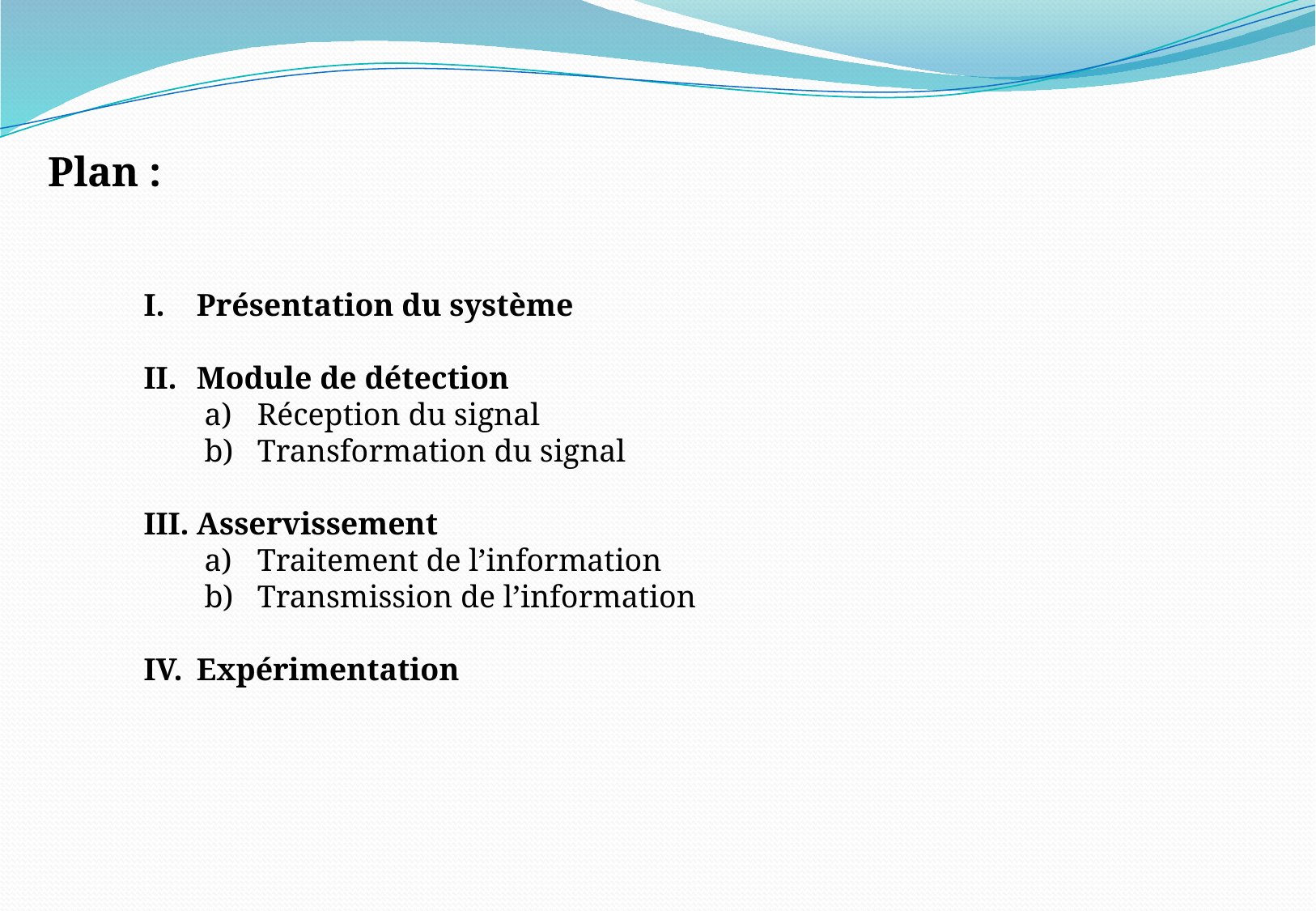

Plan :
Présentation du système

Module de détection
Réception du signal
Transformation du signal

Asservissement
Traitement de l’information
Transmission de l’information

Expérimentation